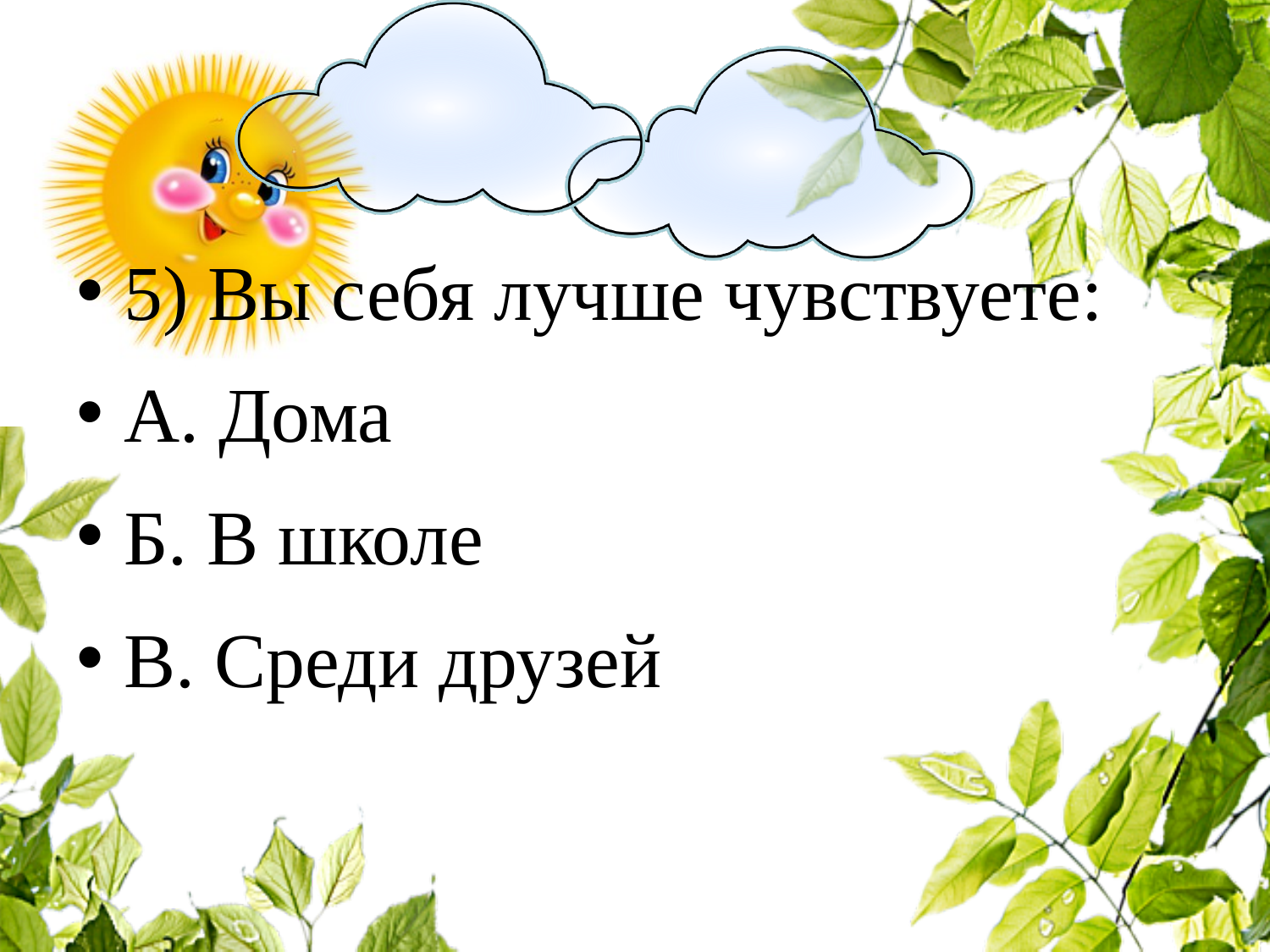

#
5) Вы себя лучше чувствуете:
А. Дома
Б. В школе
В. Среди друзей